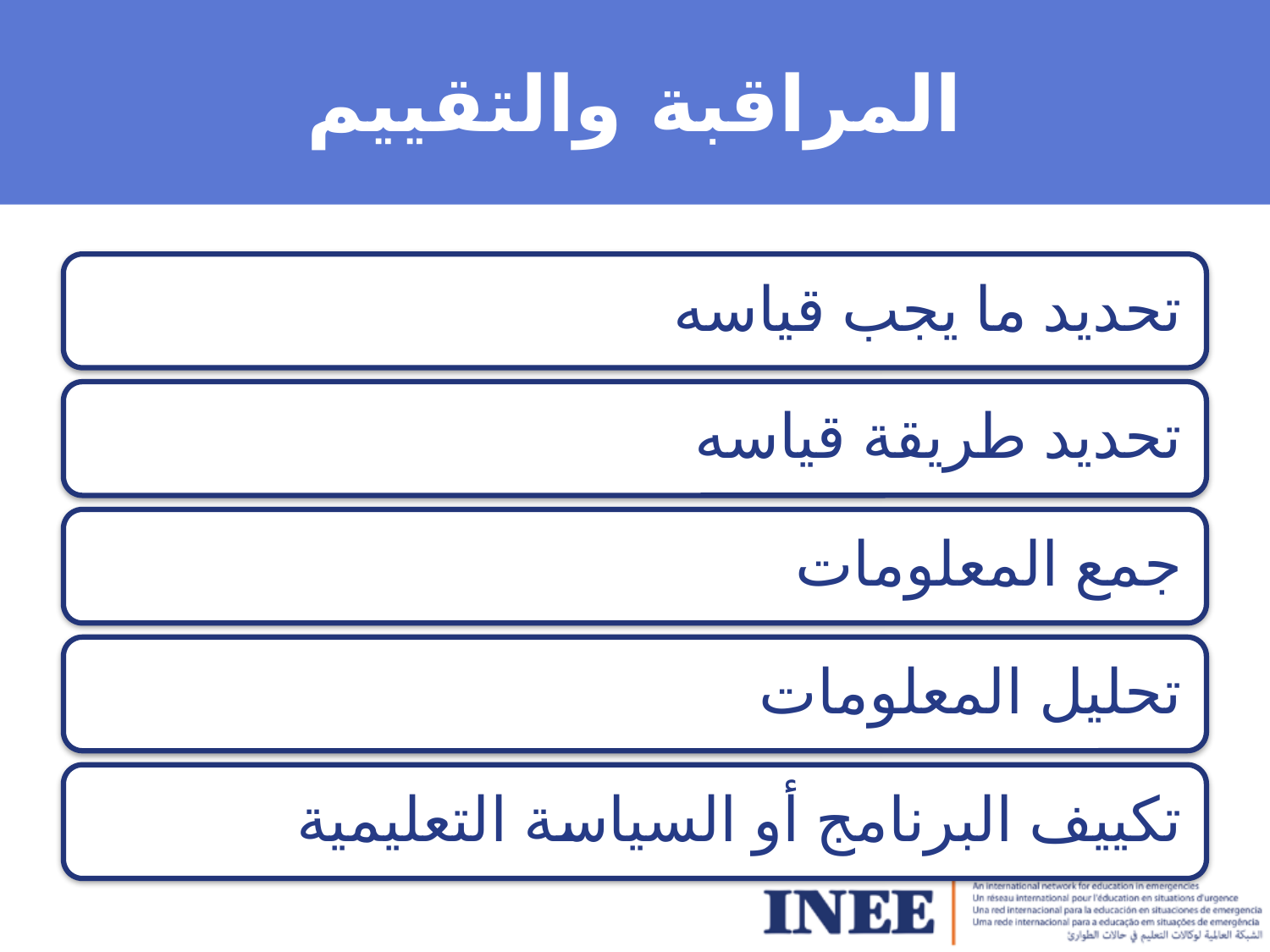

# المراقبة والتقييم
تحديد ما يجب قياسه
تحديد طريقة قياسه
جمع المعلومات
تحليل المعلومات
تكييف البرنامج أو السياسة التعليمية